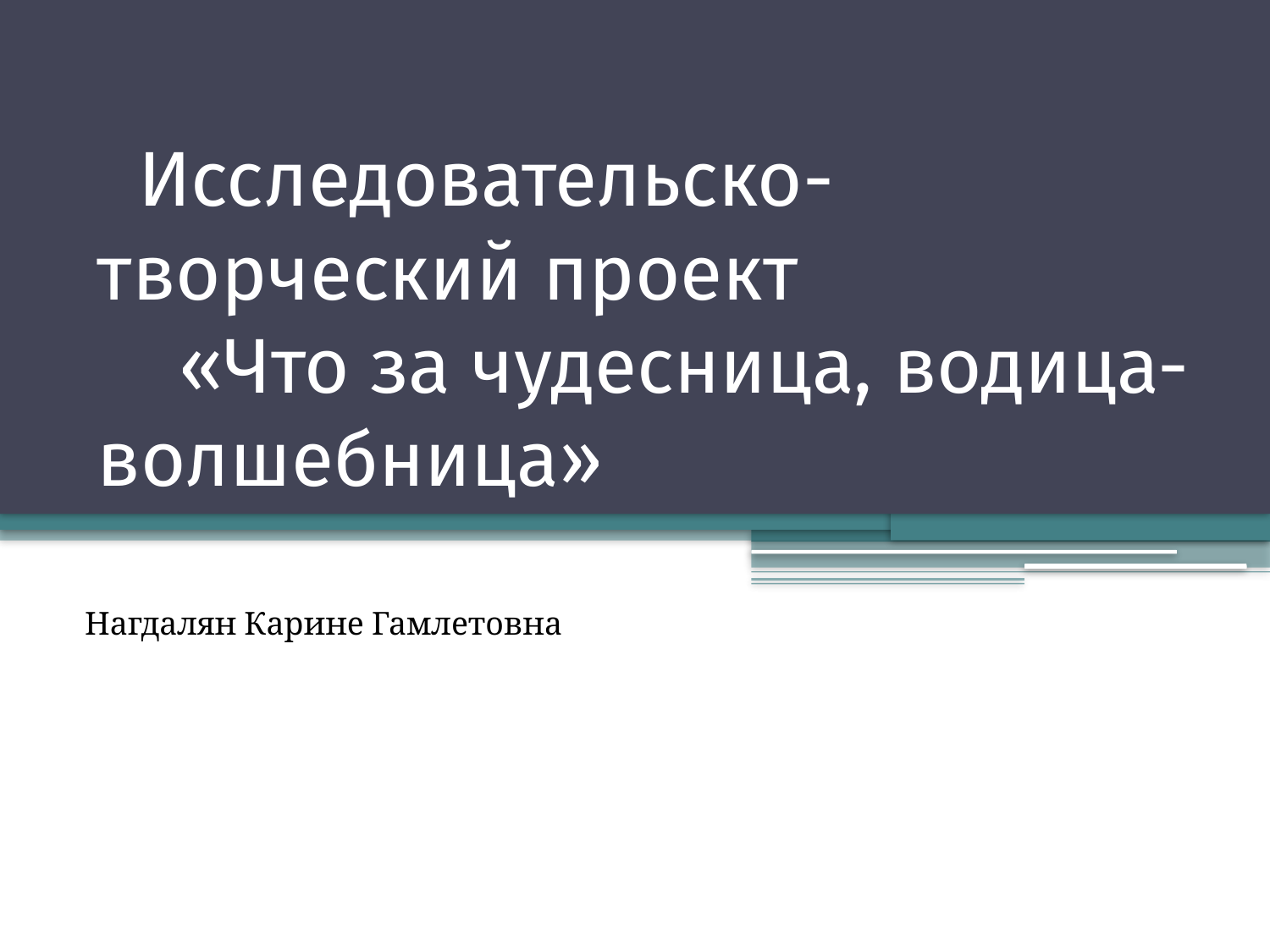

# Исследовательско-творческий проект «Что за чудесница, водица- волшебница»

Нагдалян Карине Гамлетовна